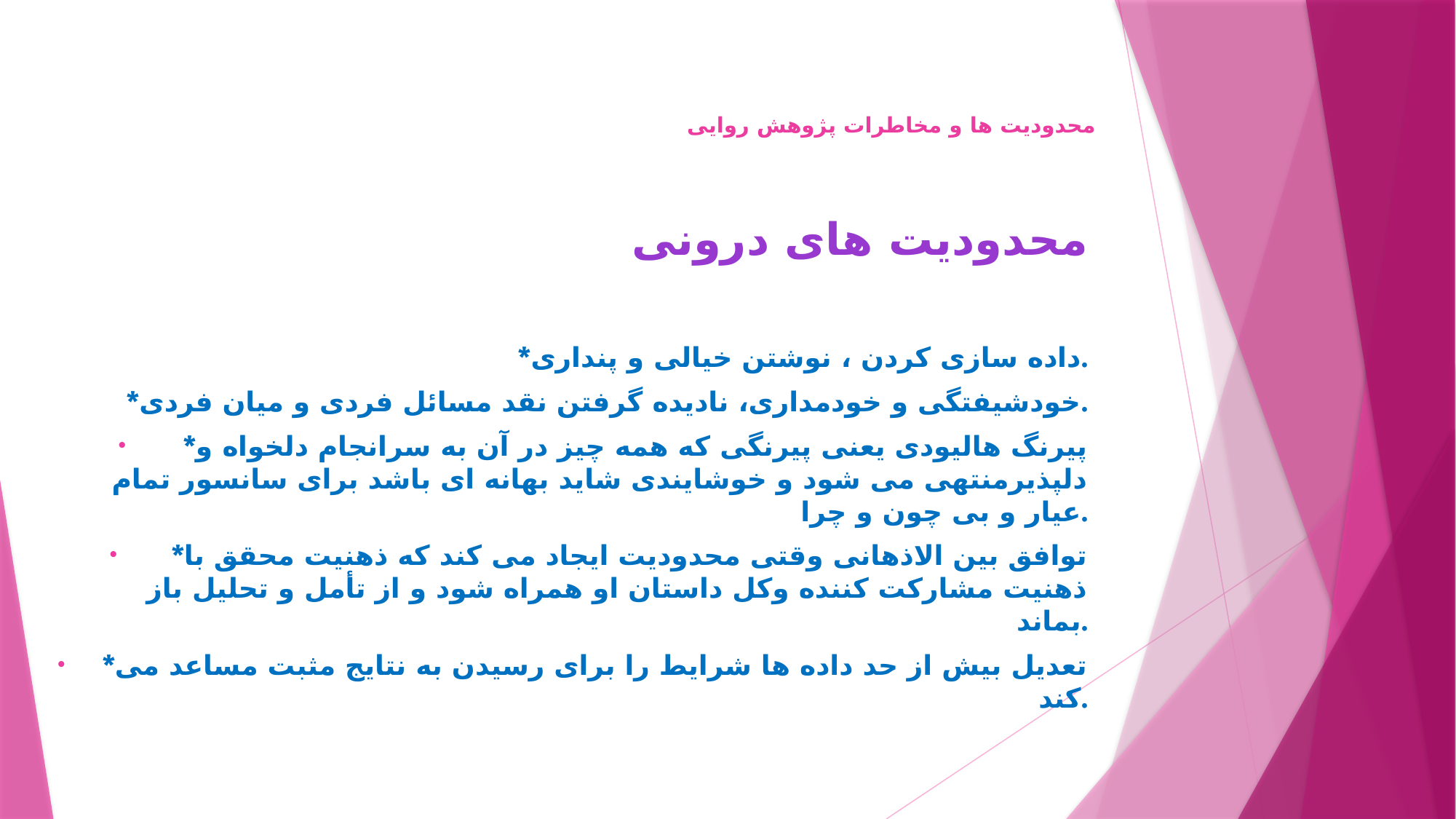

# محدودیت ها و مخاطرات پژوهش روایی

محدودیت های درونی

*داده سازی کردن ، نوشتن خیالی و پنداری.
*خودشیفتگی و خودمداری، نادیده گرفتن نقد مسائل فردی و میان فردی.
*پیرنگ هالیودی یعنی پیرنگی که همه چیز در آن به سرانجام دلخواه و دلپذیرمنتهی می شود و خوشایندی شاید بهانه ای باشد برای سانسور تمام عیار و بی چون و چرا.
*توافق بین الاذهانی وقتی محدودیت ایجاد می کند که ذهنیت محقق با ذهنیت مشارکت کننده وکل داستان او همراه شود و از تأمل و تحلیل باز بماند.
*تعدیل بیش از حد داده ها شرایط را برای رسیدن به نتایج مثبت مساعد می کند.